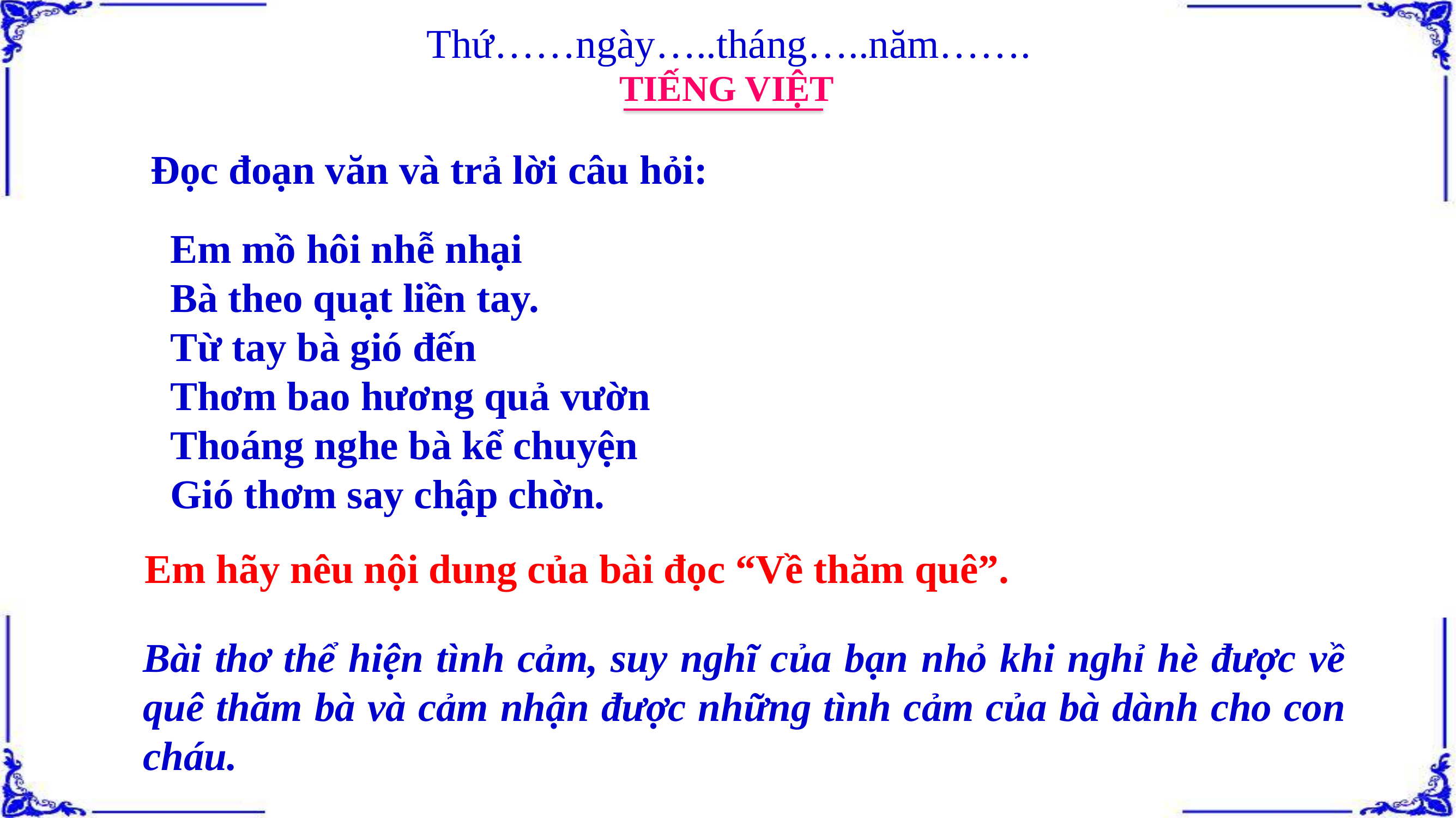

Thứ……ngày…..tháng…..năm…….
TIẾNG VIỆT
Đọc đoạn văn và trả lời câu hỏi:
Em mồ hôi nhễ nhại
Bà theo quạt liền tay.
Từ tay bà gió đến
Thơm bao hương quả vườn
Thoáng nghe bà kể chuyện
Gió thơm say chập chờn.
Em hãy nêu nội dung của bài đọc “Về thăm quê”.
Bài thơ thể hiện tình cảm, suy nghĩ của bạn nhỏ khi nghỉ hè được về quê thăm bà và cảm nhận được những tình cảm của bà dành cho con cháu.